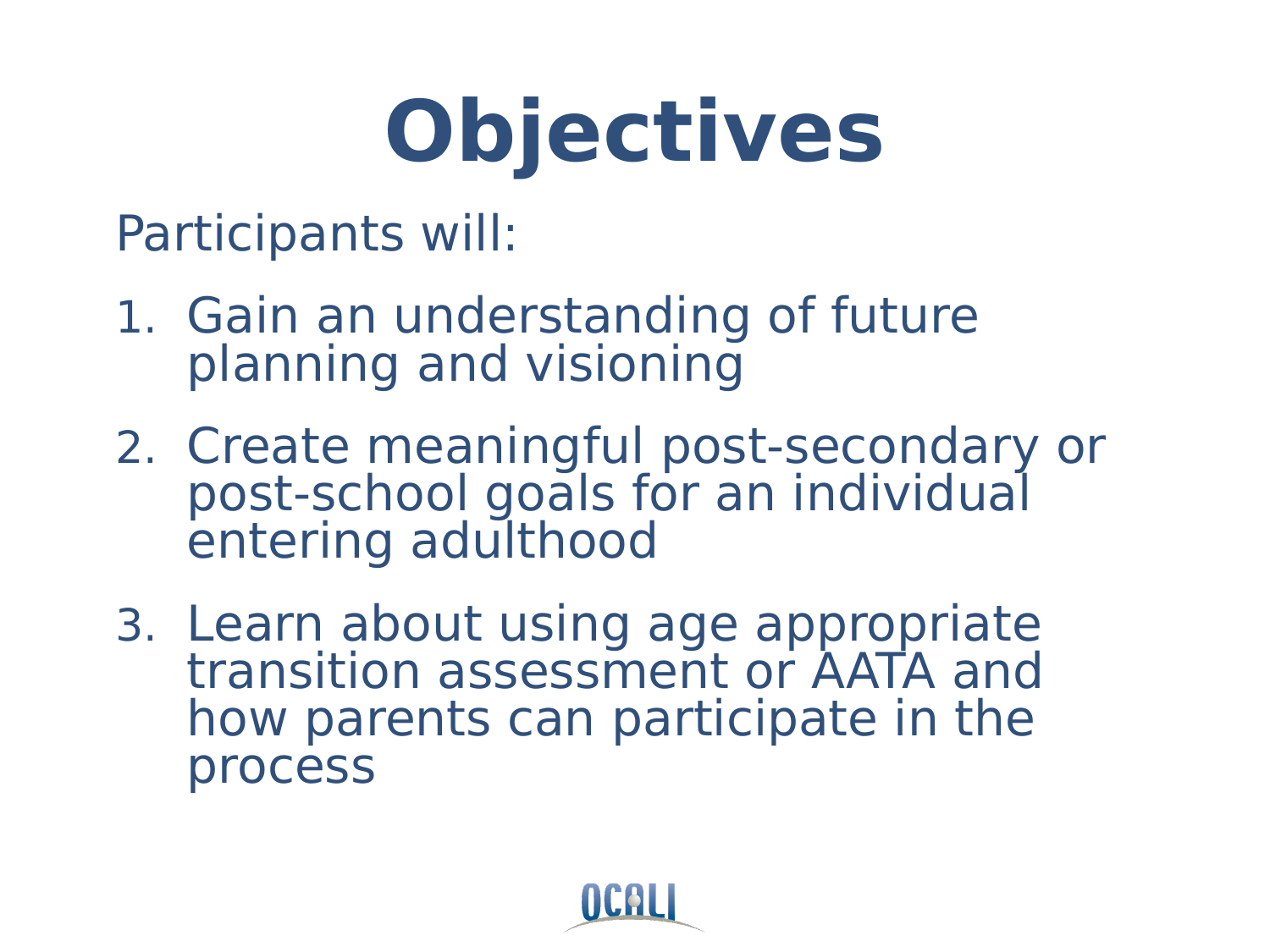

# Objectives
Participants will:
Gain an understanding of future planning and visioning
Create meaningful post-secondary or post-school goals for an individual entering adulthood
Learn about using age appropriate transition assessment or AATA and how parents can participate in the process